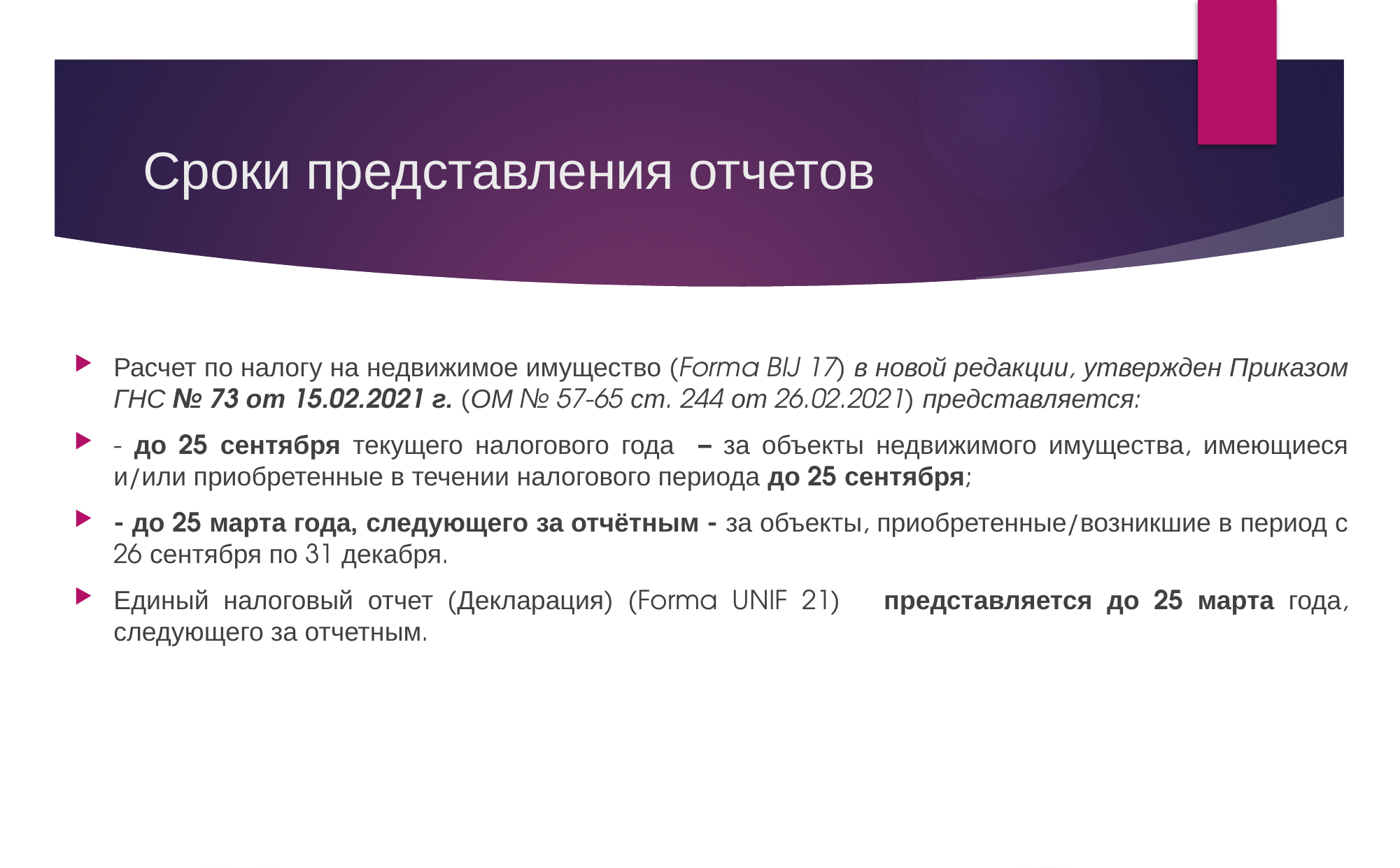

# Сроки представления отчетов
Расчет по налогу на недвижимое имущество (Forma BIJ 17) в новой редакции, утвержден Приказом ГНС № 73 от 15.02.2021 г. (ОМ № 57-65 ст. 244 от 26.02.2021) представляется:
- до 25 сентября текущего налогового года  – за объекты недвижимого имущества, имеющиеся и/или приобретенные в течении налогового периода до 25 сентября;
- до 25 марта года, следующего за отчётным - за объекты, приобретенные/возникшие в период с 26 сентября по 31 декабря.
Единый налоговый отчет (Декларация) (Forma UNIF 21)   представляется до 25 марта года, следующего за отчетным.